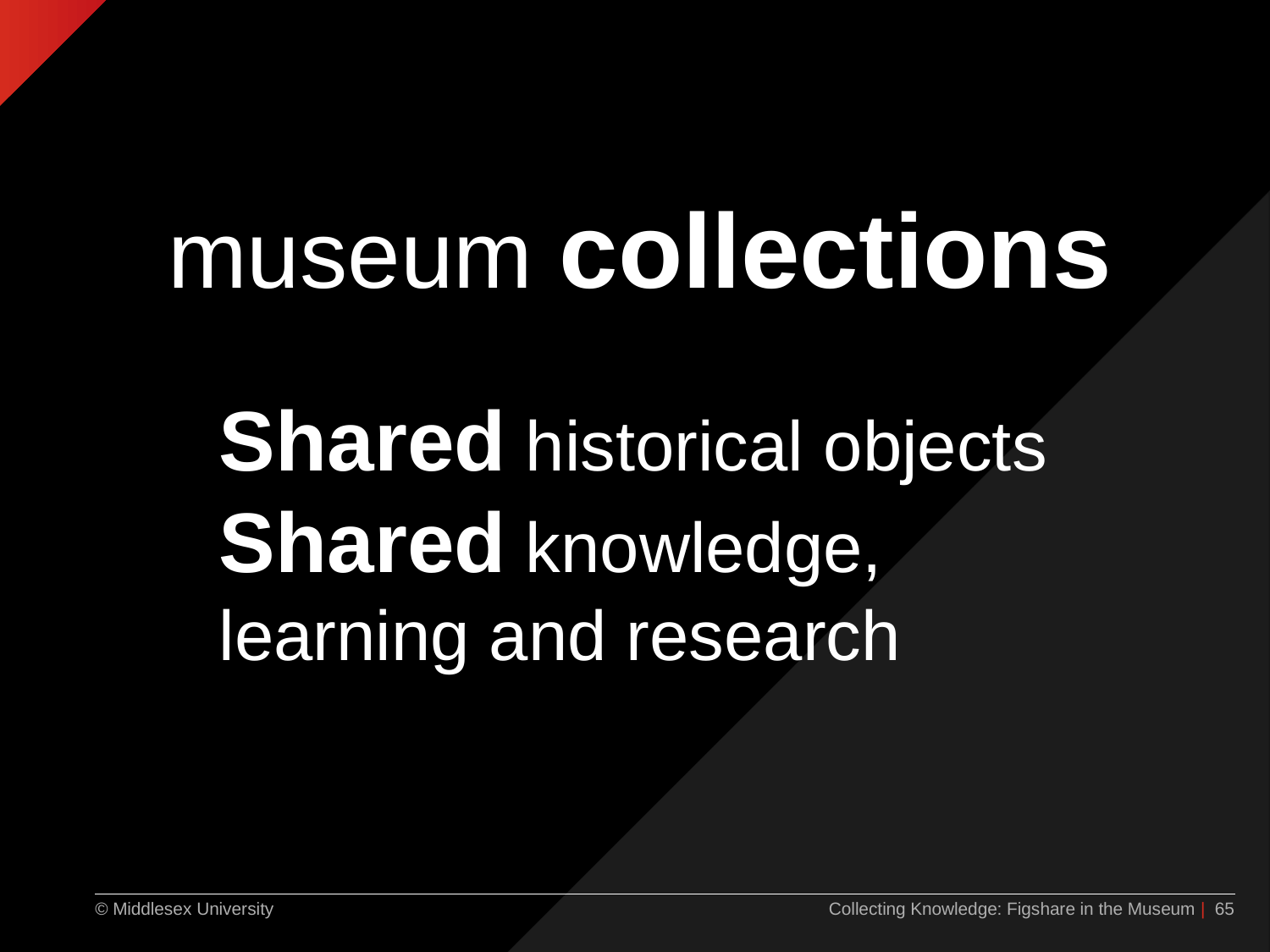

museum collections
Shared historical objects
Shared knowledge, learning and research
Collecting Knowledge: Figshare in the Museum
|  65